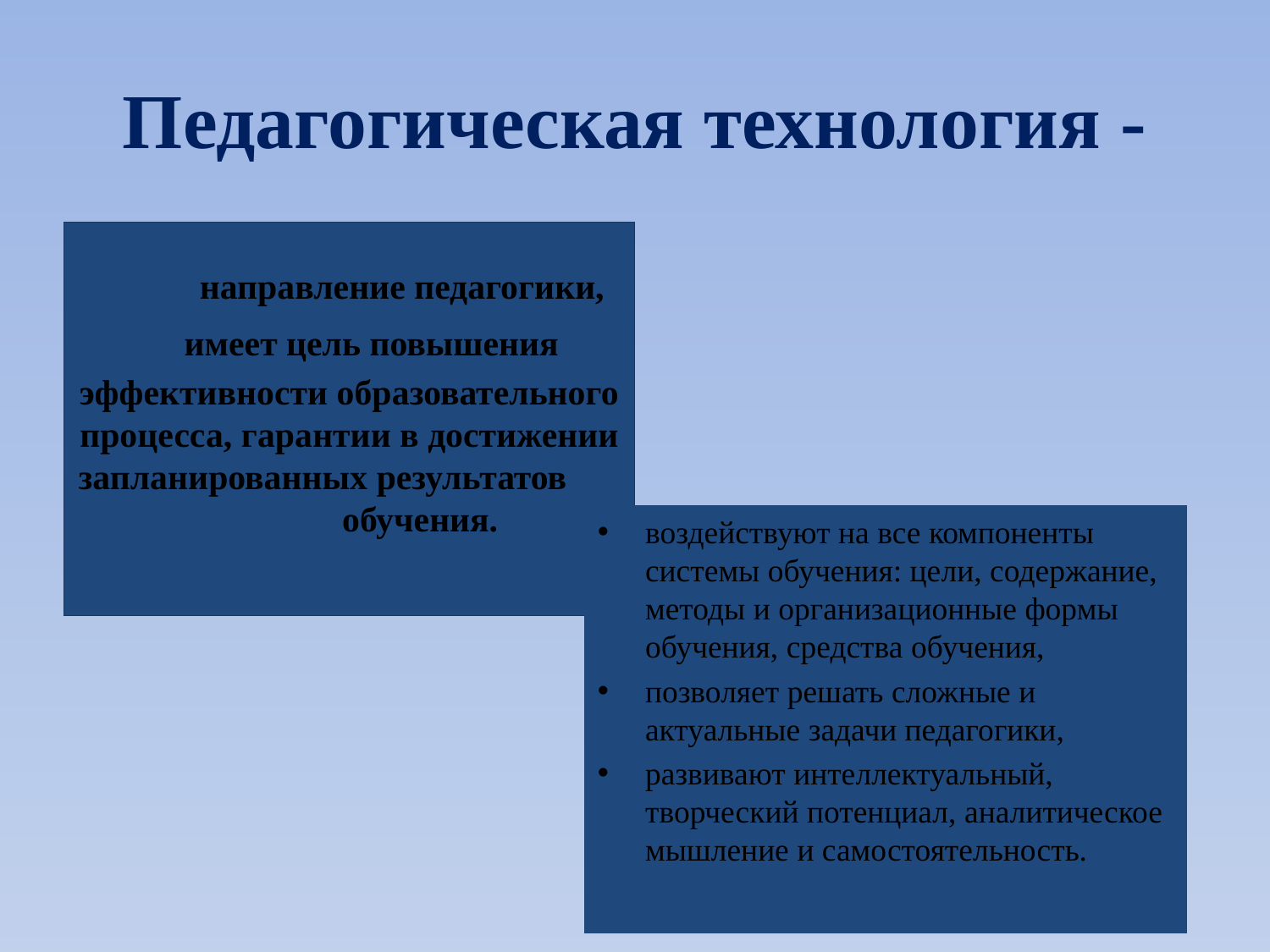

# Педагогическая технология -
      направление педагогики,
      имеет цель повышения
эффективности образовательного процесса, гарантии в достижении запланированных результатов                        обучения.
воздействуют на все компоненты системы обучения: цели, содержание, методы и организационные формы обучения, средства обучения,
позволяет решать сложные и актуальные задачи педагогики,
развивают интеллектуальный, творческий потенциал, аналитическое мышление и самостоятельность.